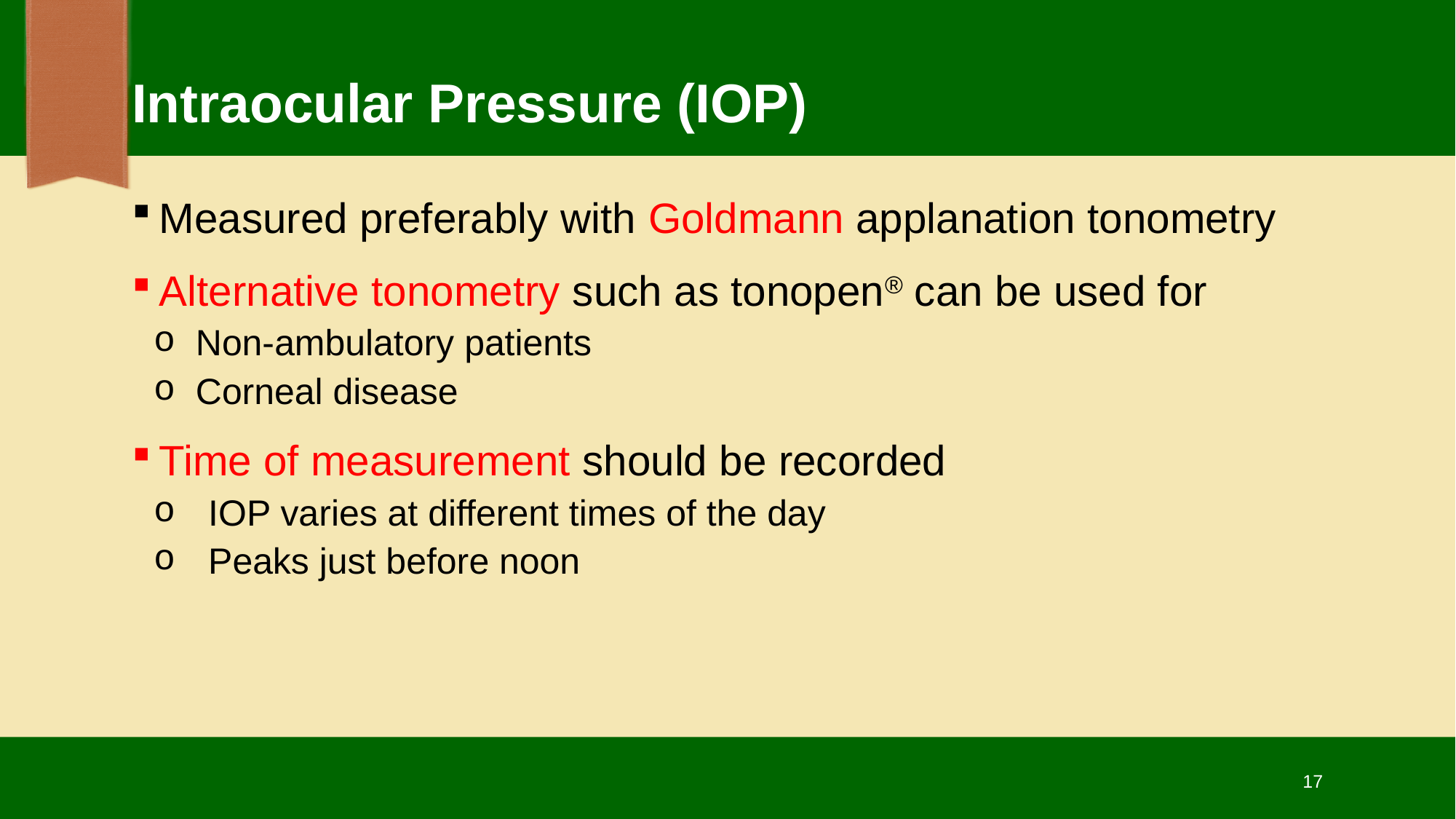

# Intraocular Pressure (IOP)
Measured preferably with Goldmann applanation tonometry
Alternative tonometry such as tonopen® can be used for
Non-ambulatory patients
Corneal disease
Time of measurement should be recorded
IOP varies at different times of the day
Peaks just before noon
17